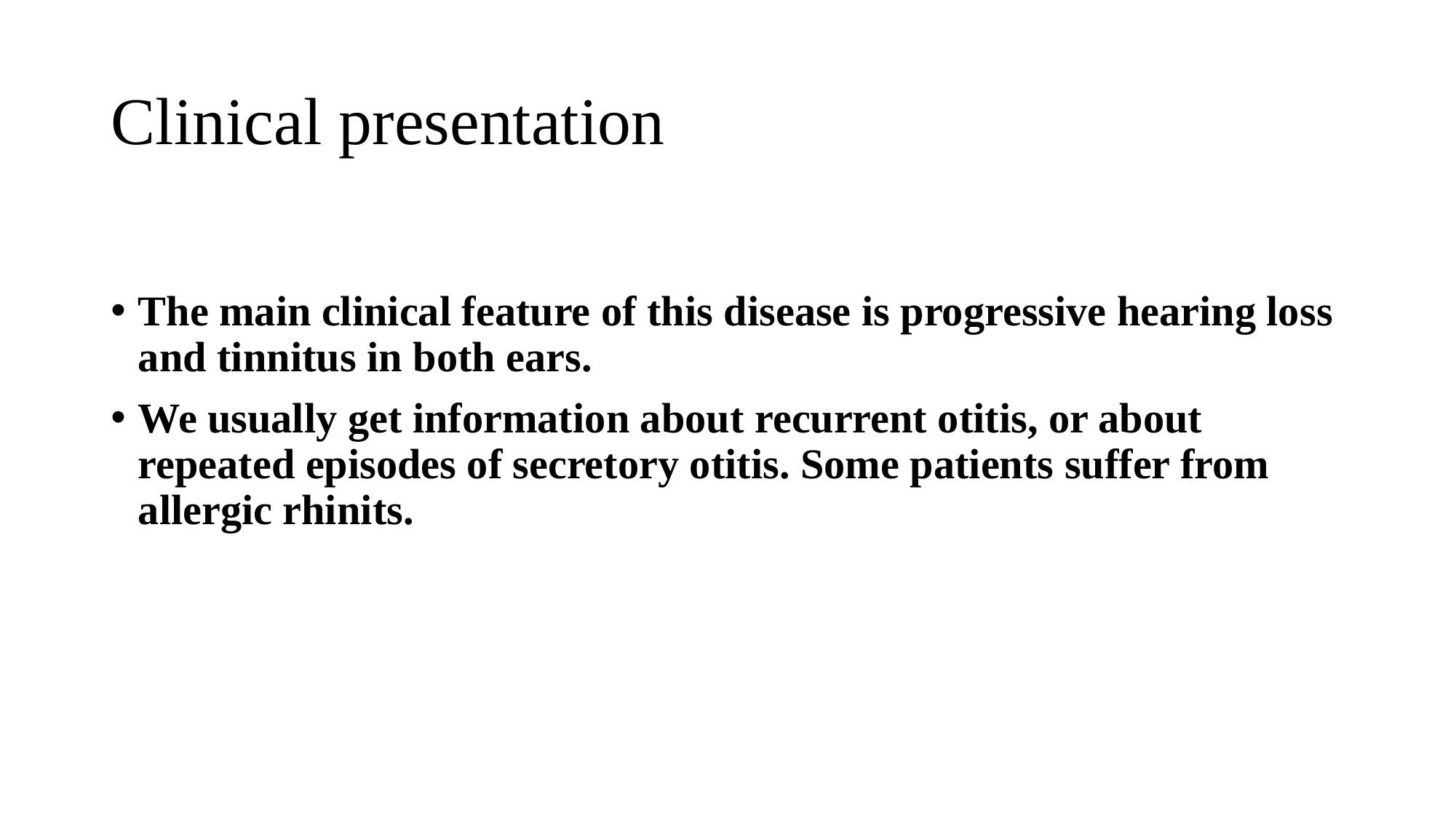

# Clinical presentation

The main clinical feature of this disease is progressive hearing loss and tinnitus in both ears.
We usually get information about recurrent otitis, or about repeated episodes of secretory otitis. Some patients suffer from allergic rhinits.